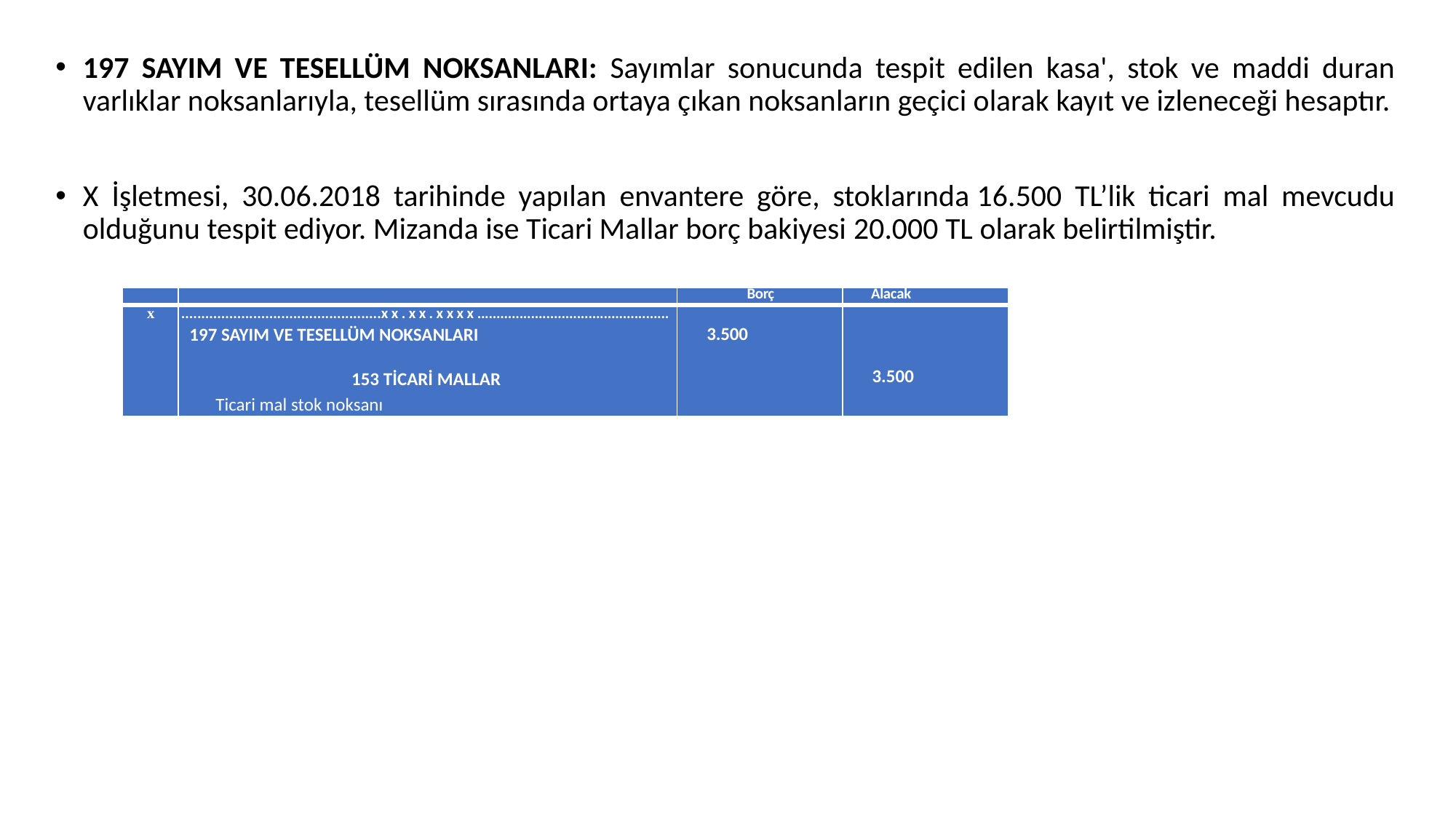

197 SAYIM VE TESELLÜM NOKSANLARI: Sayımlar sonucunda tespit edilen kasa', stok ve maddi duran varlıklar noksanlarıyla, tesellüm sırasında ortaya çıkan noksanların geçici olarak kayıt ve izleneceği hesaptır.

X İşletmesi, 30.06.2018 tarihinde yapılan envantere göre, stoklarında 16.500 TL’lik ticari mal mevcudu olduğunu tespit ediyor. Mizanda ise Ticari Mallar borç bakiyesi 20.000 TL olarak belirtilmiştir.

|  |  | Borç | Alacak |
| --- | --- | --- | --- |
| x | ..................................................xx.xx.xxxx.................................................. 197 SAYIM VE TESELLÜM NOKSANLARI 153 TİCARİ MALLAR Ticari mal stok noksanı | 3.500 | 3.500 |